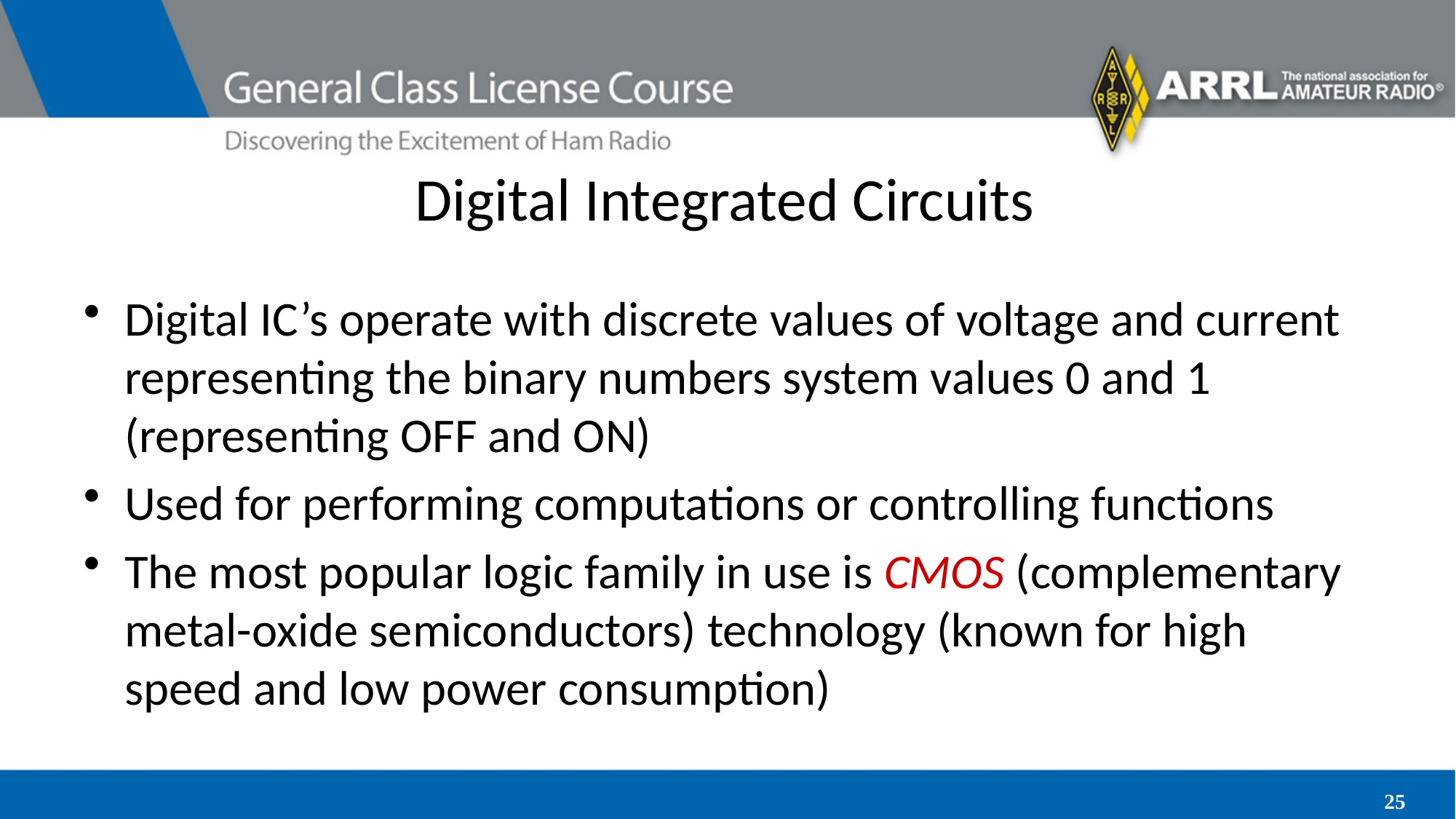

# Digital Integrated Circuits
Digital IC’s operate with discrete values of voltage and current representing the binary numbers system values 0 and 1 (representing OFF and ON)
Used for performing computations or controlling functions
The most popular logic family in use is CMOS (complementary metal-oxide semiconductors) technology (known for high speed and low power consumption)